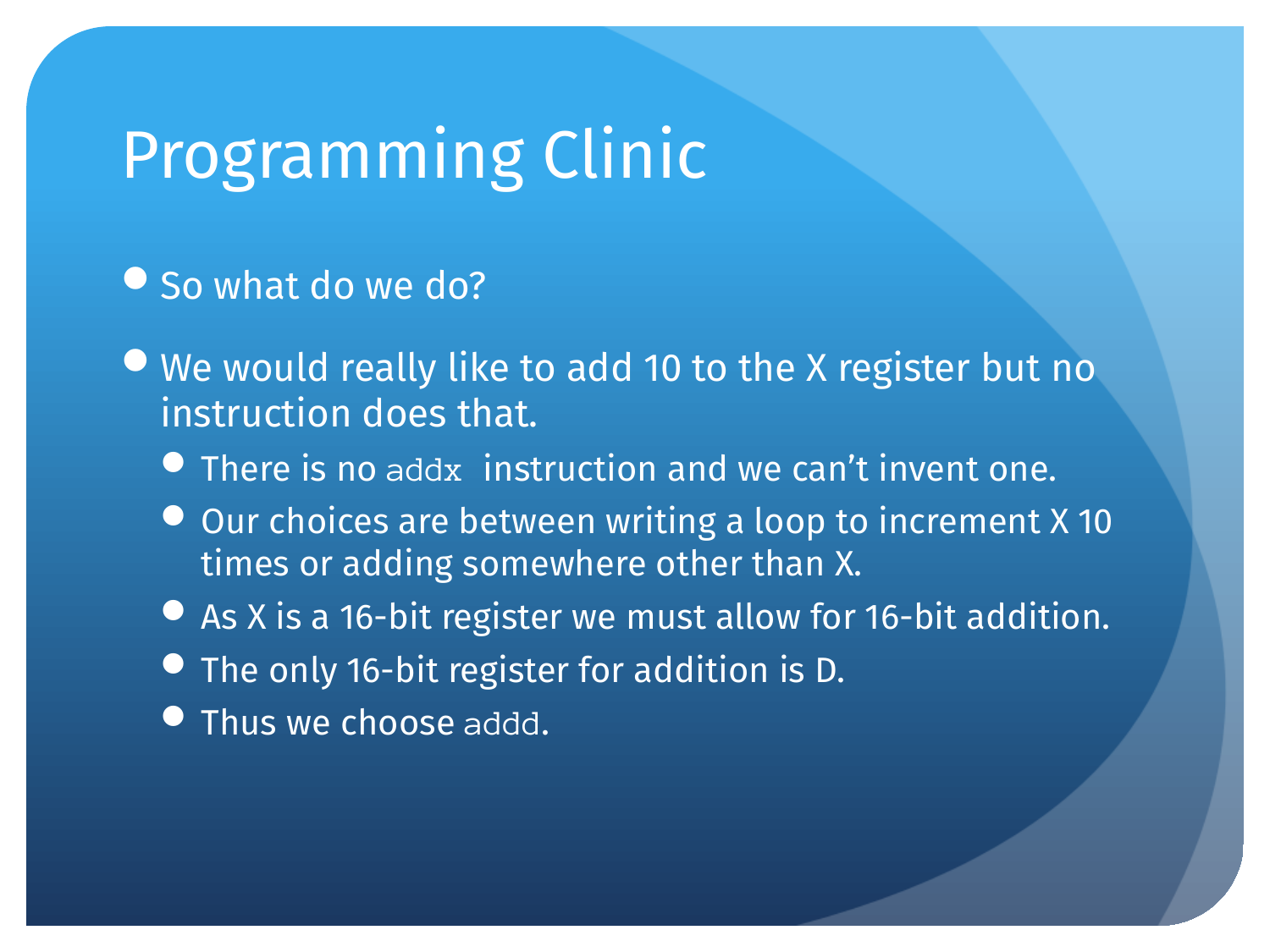

# Programming Clinic
So what do we do?
We would really like to add 10 to the X register but no instruction does that.
There is no addx instruction and we can’t invent one.
Our choices are between writing a loop to increment X 10 times or adding somewhere other than X.
As X is a 16-bit register we must allow for 16-bit addition.
The only 16-bit register for addition is D.
Thus we choose addd.